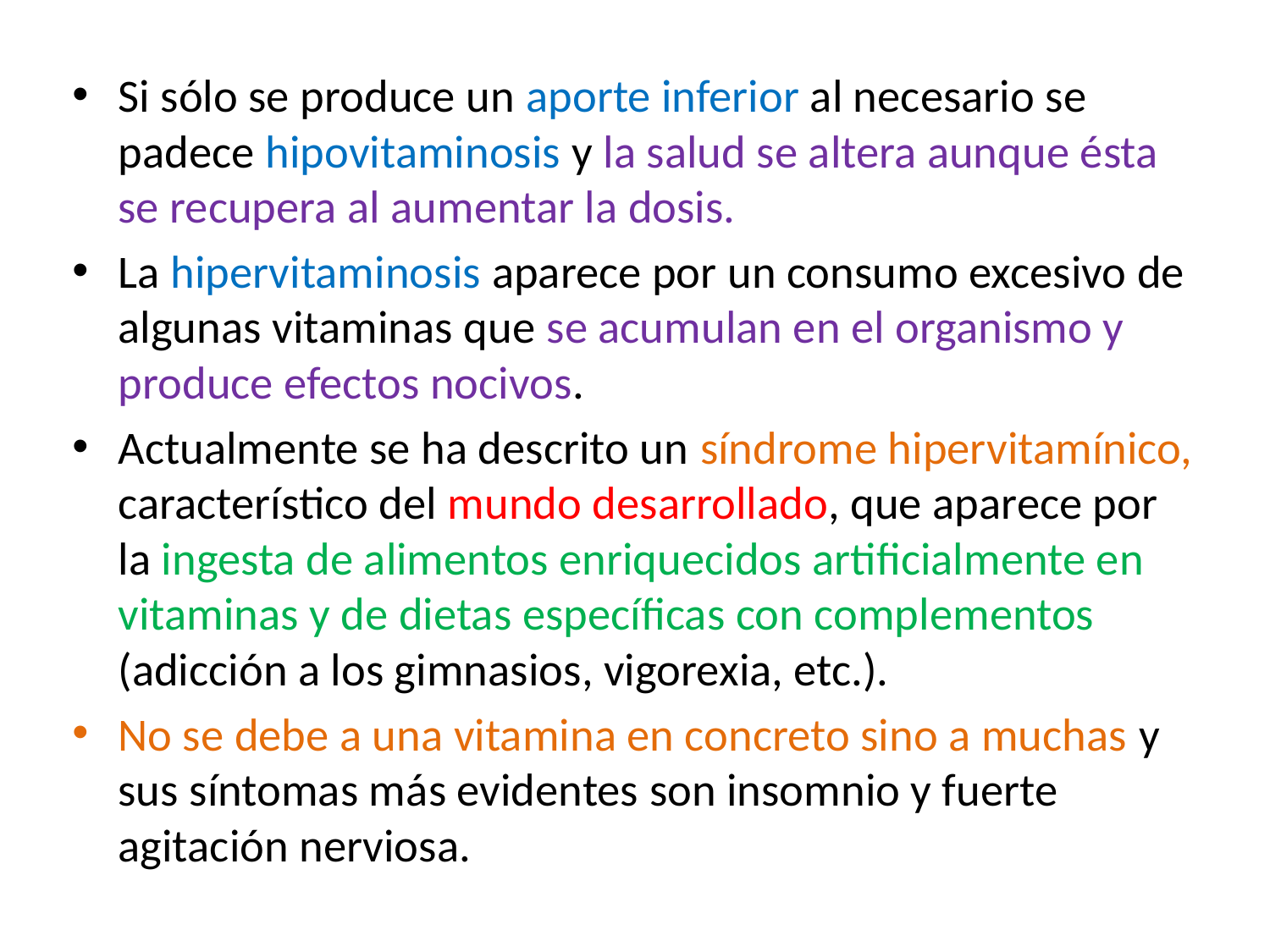

#
Si sólo se produce un aporte inferior al necesario se padece hipovitaminosis y la salud se altera aunque ésta se recupera al aumentar la dosis.
La hipervitaminosis aparece por un consumo excesivo de algunas vitaminas que se acumulan en el organismo y produce efectos nocivos.
Actualmente se ha descrito un síndrome hipervitamínico, característico del mundo desarrollado, que aparece por la ingesta de alimentos enriquecidos artificialmente en vitaminas y de dietas específicas con complementos (adicción a los gimnasios, vigorexia, etc.).
No se debe a una vitamina en concreto sino a muchas y sus síntomas más evidentes son insomnio y fuerte agitación nerviosa.